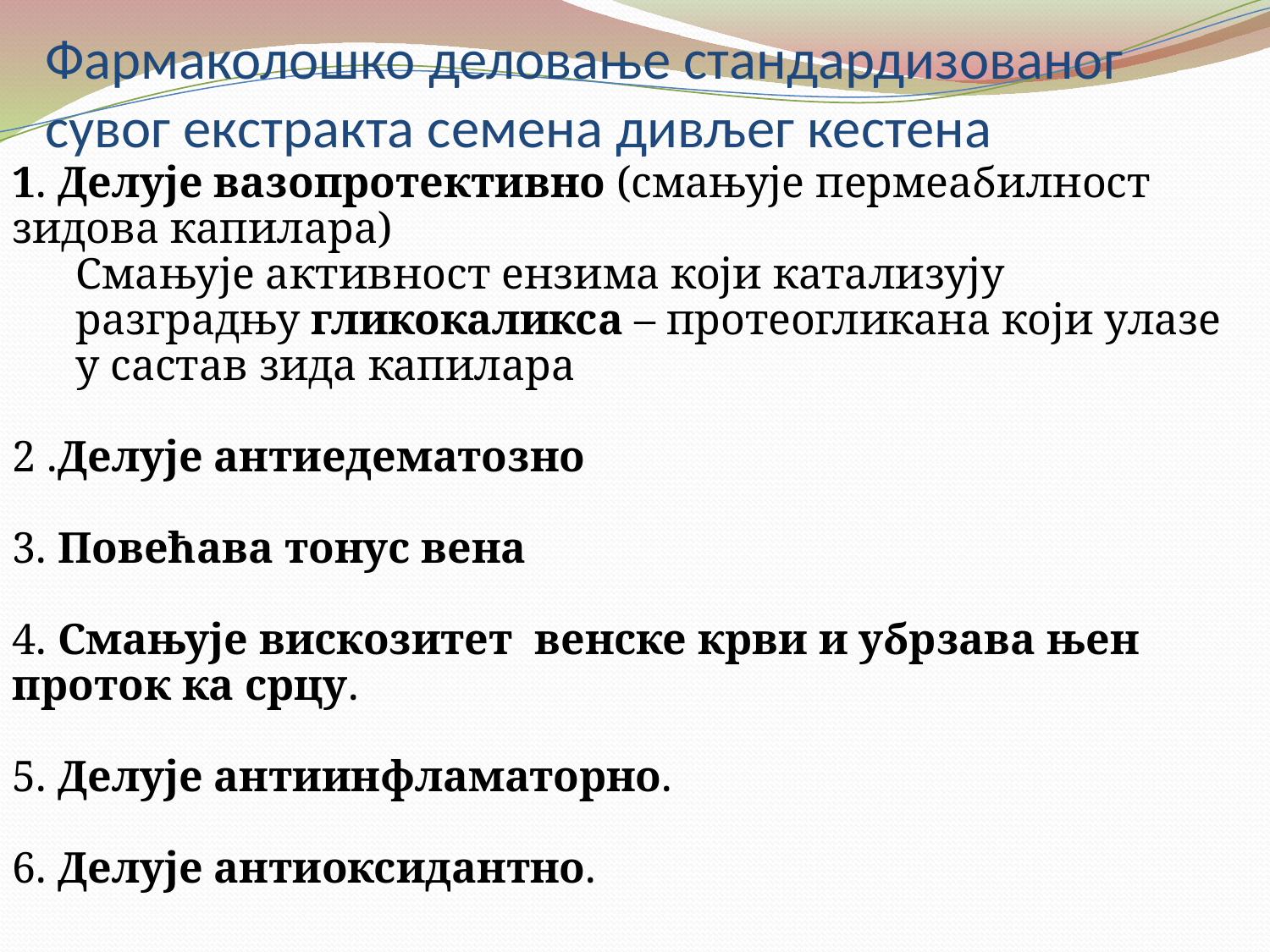

# Фармаколошко деловање стандардизованог сувог екстракта семена дивљег кестена
1. Делује вазопротективно (смањује пермеабилност зидова капилара)
Смањује активност ензима који катализују разградњу гликокаликса – протеогликана који улазе у састав зида капилара

2 .Делује антиедематозно

3. Повећава тонус вена

4. Смањује вискозитет  венске крви и убрзава њен проток ка срцу.

5. Делује антиинфламаторно.

6. Делује антиоксидантно.